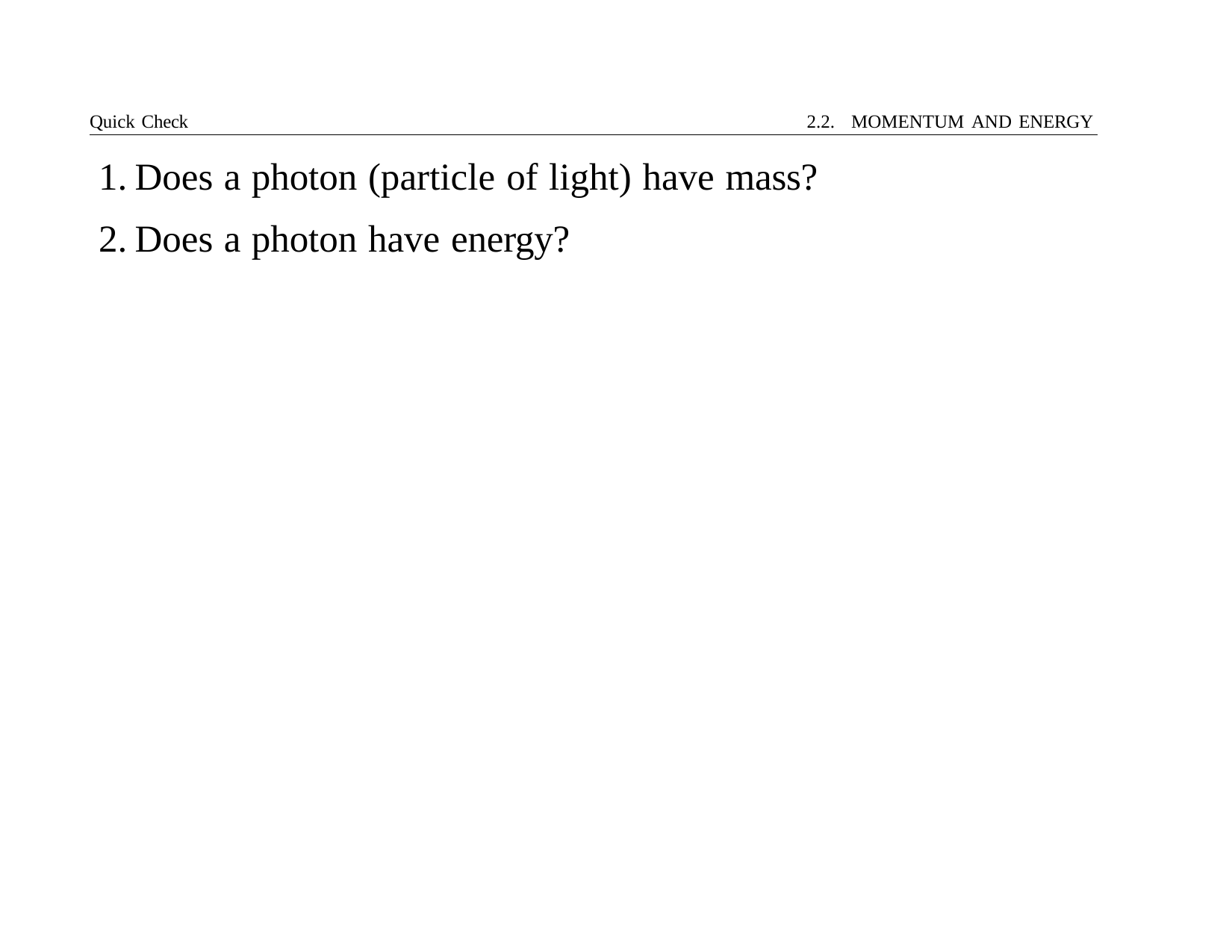

Quick Check	2.2.  MOMENTUM AND ENERGY
Does a photon (particle of light) have mass?
Does a photon have energy?